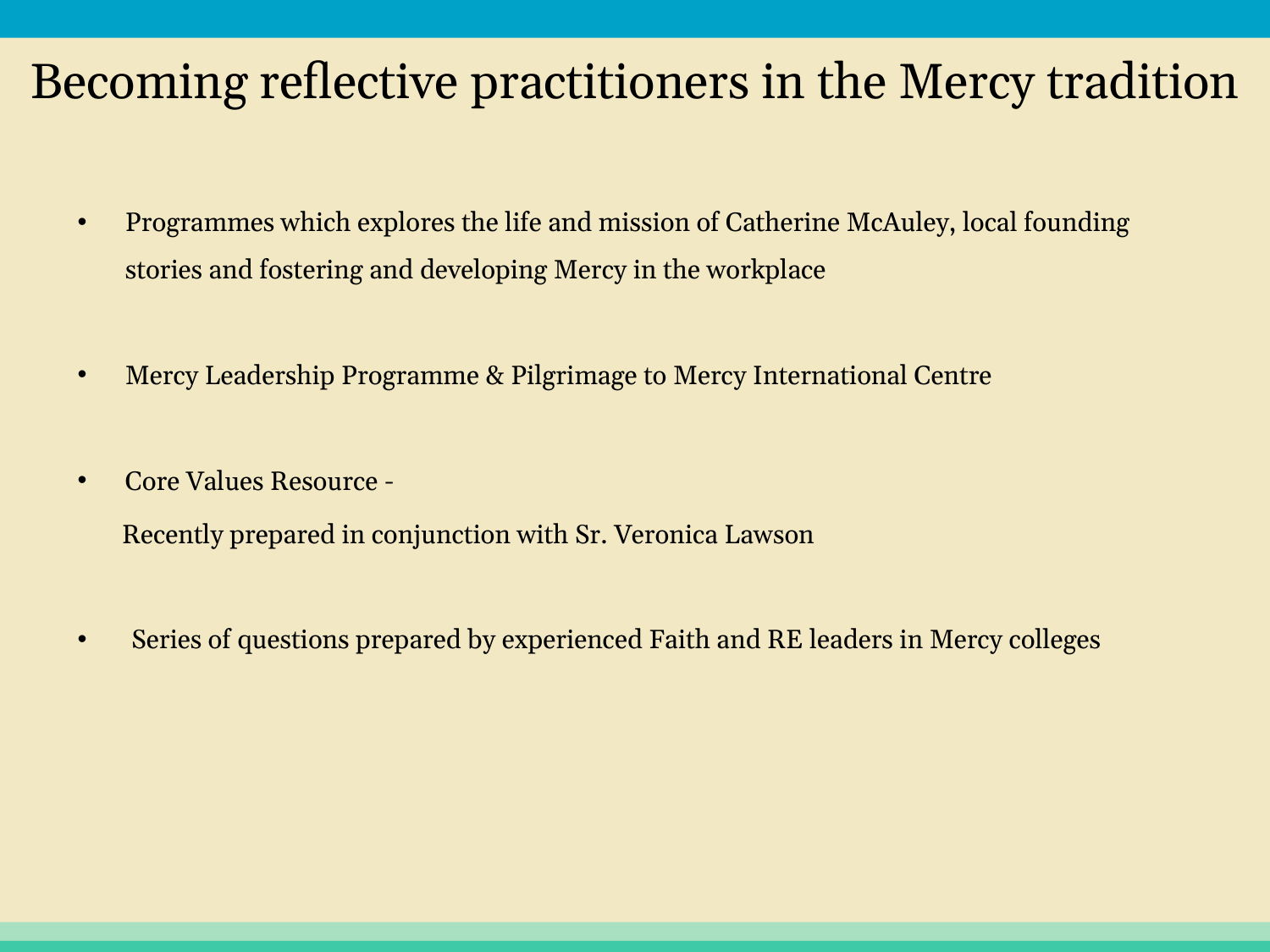

# Becoming reflective practitioners in the Mercy tradition

Programmes which explores the life and mission of Catherine McAuley, local founding stories and fostering and developing Mercy in the workplace

Mercy Leadership Programme & Pilgrimage to Mercy International Centre

Core Values Resource -
       Recently prepared in conjunction with Sr. Veronica Lawson

 Series of questions prepared by experienced Faith and RE leaders in Mercy colleges